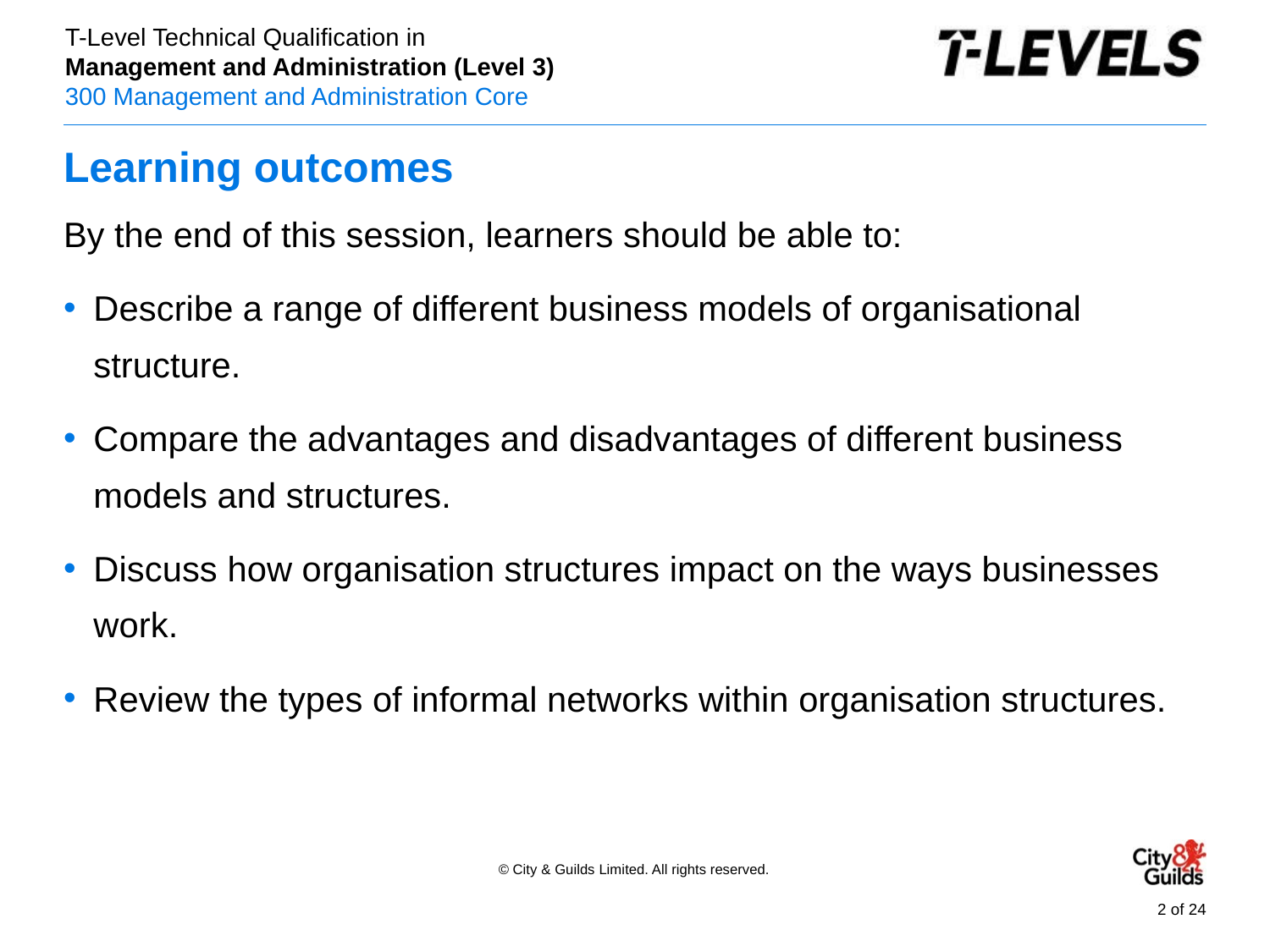

# Learning outcomes
By the end of this session, learners should be able to:
Describe a range of different business models of organisational structure.
Compare the advantages and disadvantages of different business models and structures.
Discuss how organisation structures impact on the ways businesses work.
Review the types of informal networks within organisation structures.